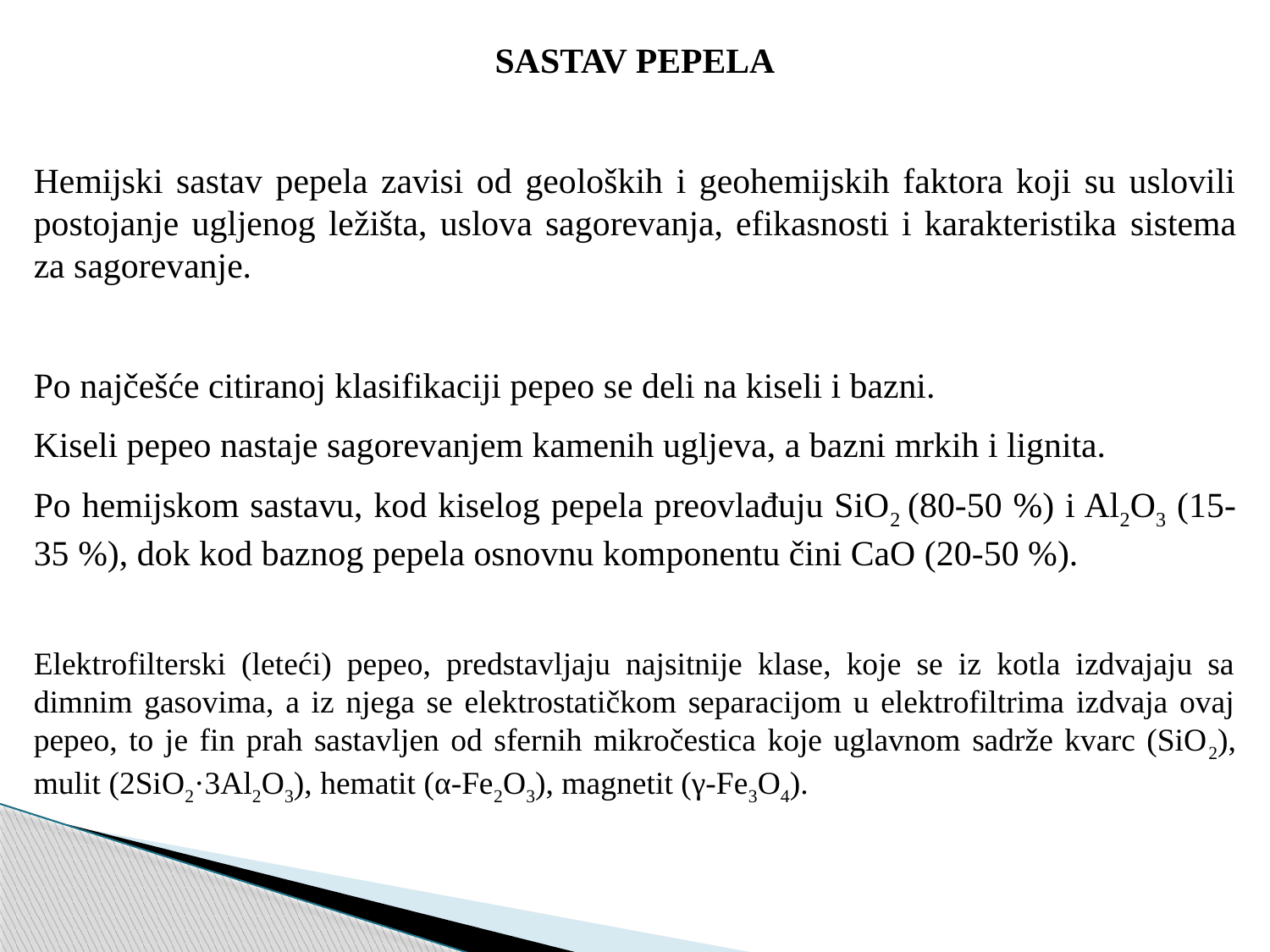

SASTAV PEPELA

Hemijski sastav pepela zavisi od geoloških i geohemijskih faktora koji su uslovili postojanje ugljenog ležišta, uslova sagorevanja, efikasnosti i karakteristika sistema za sagorevanje.

Po najčešće citiranoj klasifikaciji pepeo se deli na kiseli i bazni.
Kiseli pepeo nastaje sagorevanjem kamenih ugljeva, a bazni mrkih i lignita.
Po hemijskom sastavu, kod kiselog pepela preovlađuju SiO2 (80-50 %) i Al2O3 (15-35 %), dok kod baznog pepela osnovnu komponentu čini CaO (20-50 %).

Elektrofilterski (leteći) pepeo, predstavljaju najsitnije klase, koje se iz kotla izdvajaju sa dimnim gasovima, a iz njega se elektrostatičkom separacijom u elektrofiltrima izdvaja ovaj pepeo, to je fin prah sastavljen od sfernih mikročestica koje uglavnom sadrže kvarc (SiO2), mulit (2SiO2·3Al2O3), hematit (α-Fe2O3), magnetit (γ-Fe3O4).